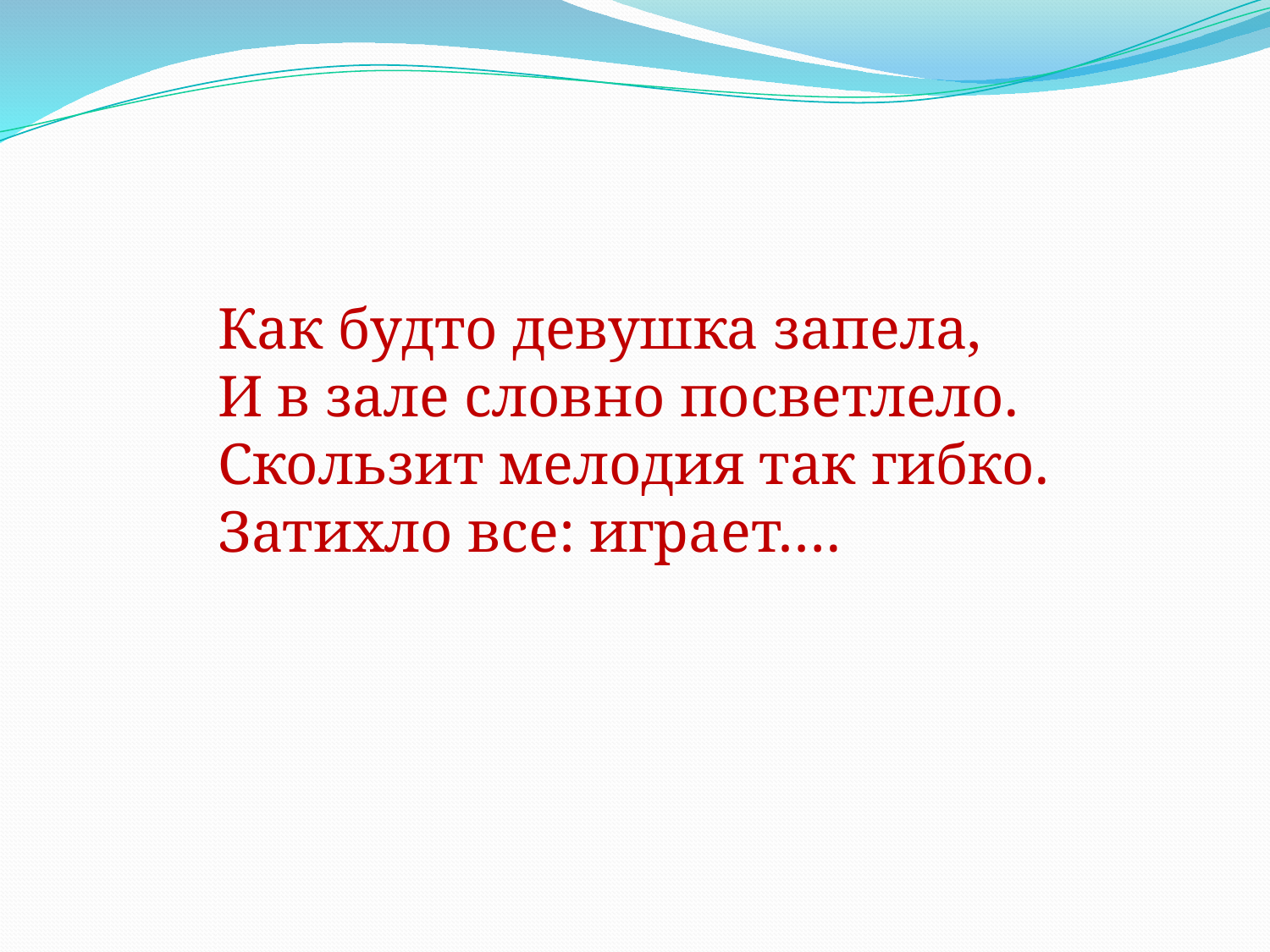

Как будто девушка запела,
И в зале словно посветлело.
Скользит мелодия так гибко.
Затихло все: играет….